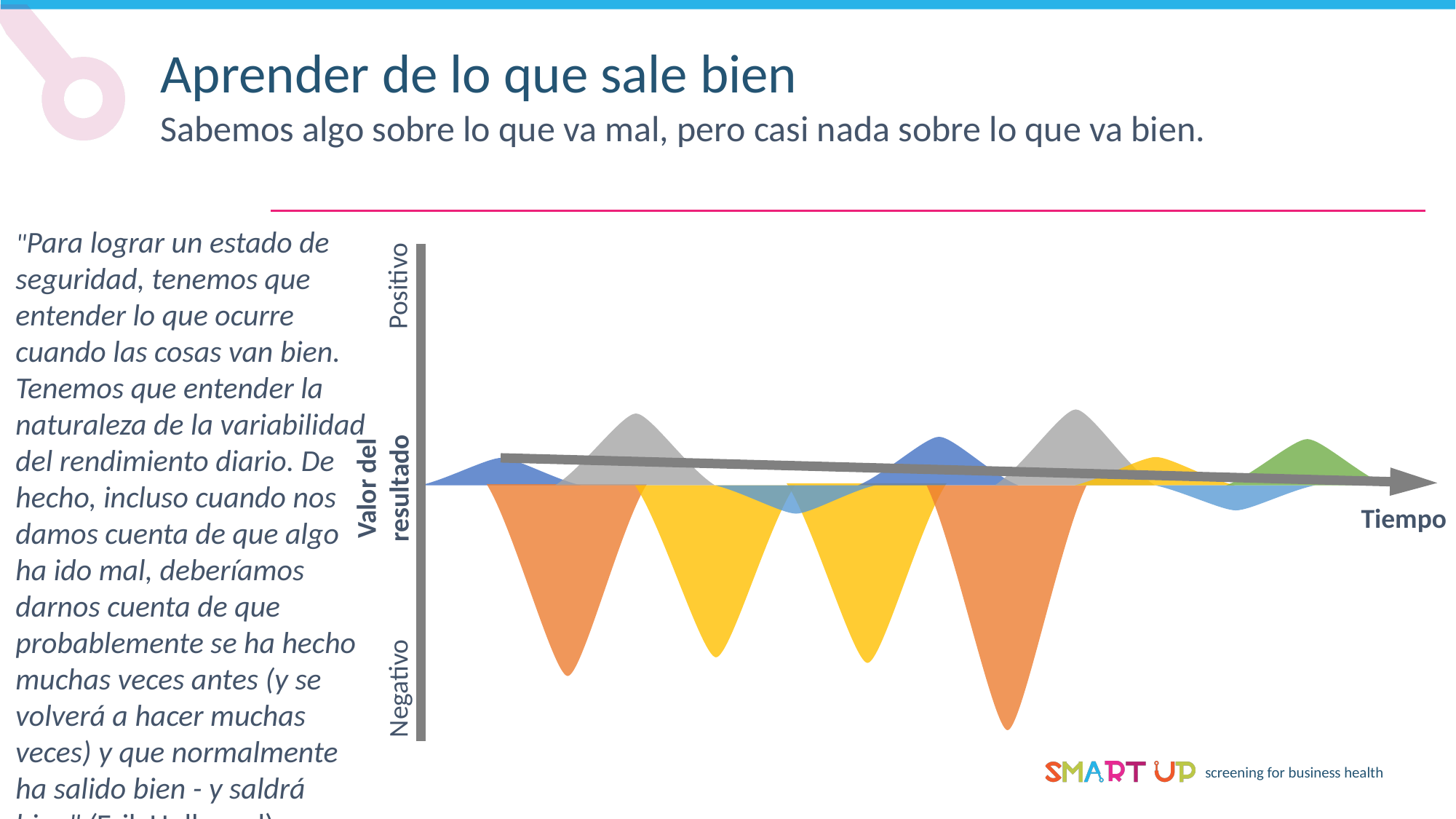

Aprender de lo que sale bien
Sabemos algo sobre lo que va mal, pero casi nada sobre lo que va bien.
"Para lograr un estado de seguridad, tenemos que entender lo que ocurre cuando las cosas van bien. Tenemos que entender la naturaleza de la variabilidad del rendimiento diario. De hecho, incluso cuando nos damos cuenta de que algo ha ido mal, deberíamos darnos cuenta de que probablemente se ha hecho muchas veces antes (y se volverá a hacer muchas veces) y que normalmente ha salido bien - y saldrá bien" (Erik Hollnagel)
Positivo

Valor del resultado

Tiempo
Negativo